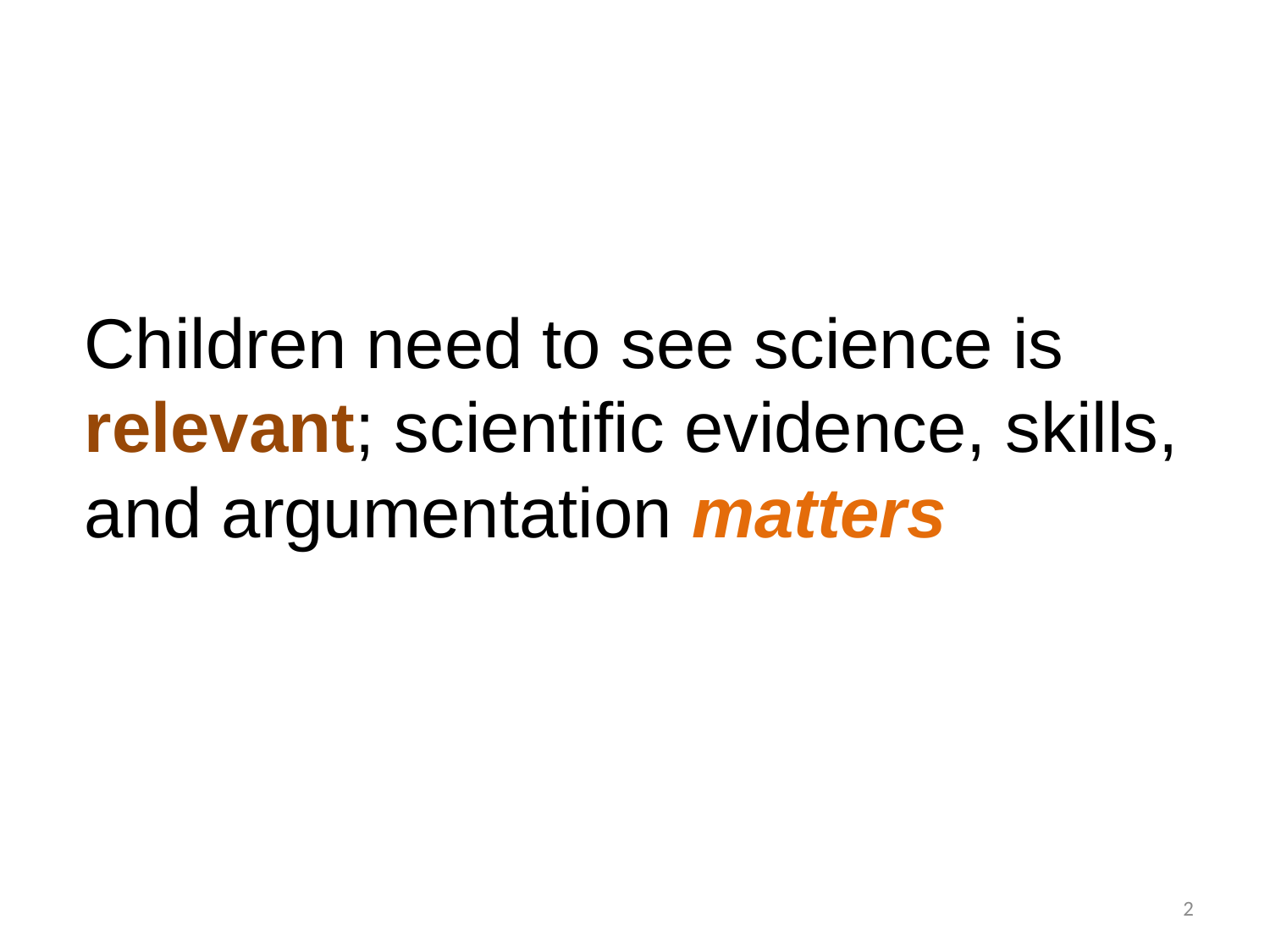

Children need to see science is relevant; scientific evidence, skills, and argumentation matters
2